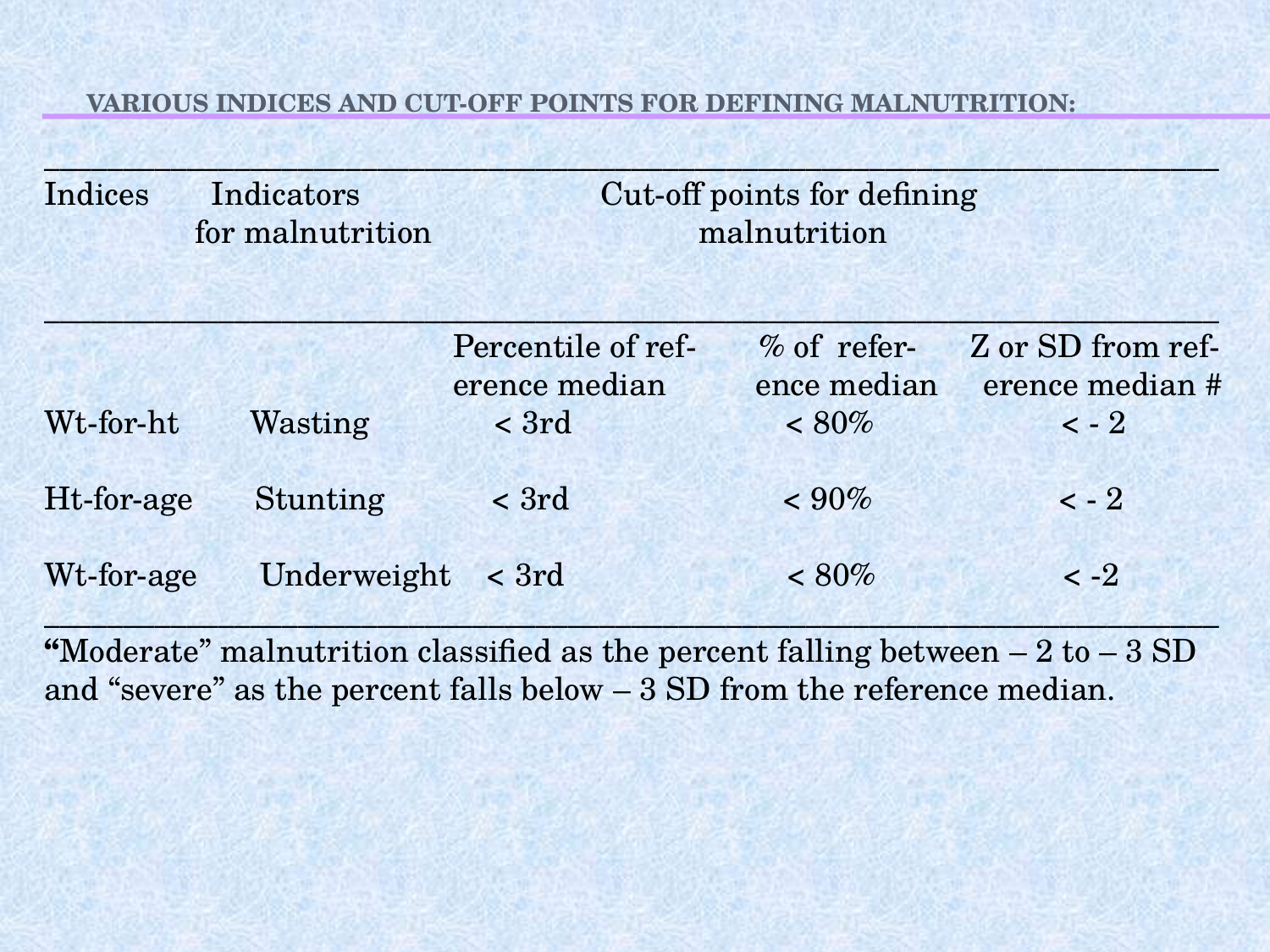

# Various indices and cut-off points for defining malnutrition:

__________________________________________________________________________ Indices       Indicators                           Cut-off points for defining
                 for malnutrition                              malnutrition                                                            __________________________________________________________________________
                                              Percentile of ref-       % of  refer-      Z or SD from ref-
                                              erence median          ence median     erence median #
Wt-for-ht        Wasting              < 3rd                        < 80%                     < - 2

Ht-for-age       Stunting            < 3rd                        < 90%                     < - 2

Wt-for-age       Underweight    < 3rd                         < 80%                     < -2
__________________________________________________________________________
“Moderate” malnutrition classified as the percent falling between – 2 to – 3 SD and “severe” as the percent falls below – 3 SD from the reference median.